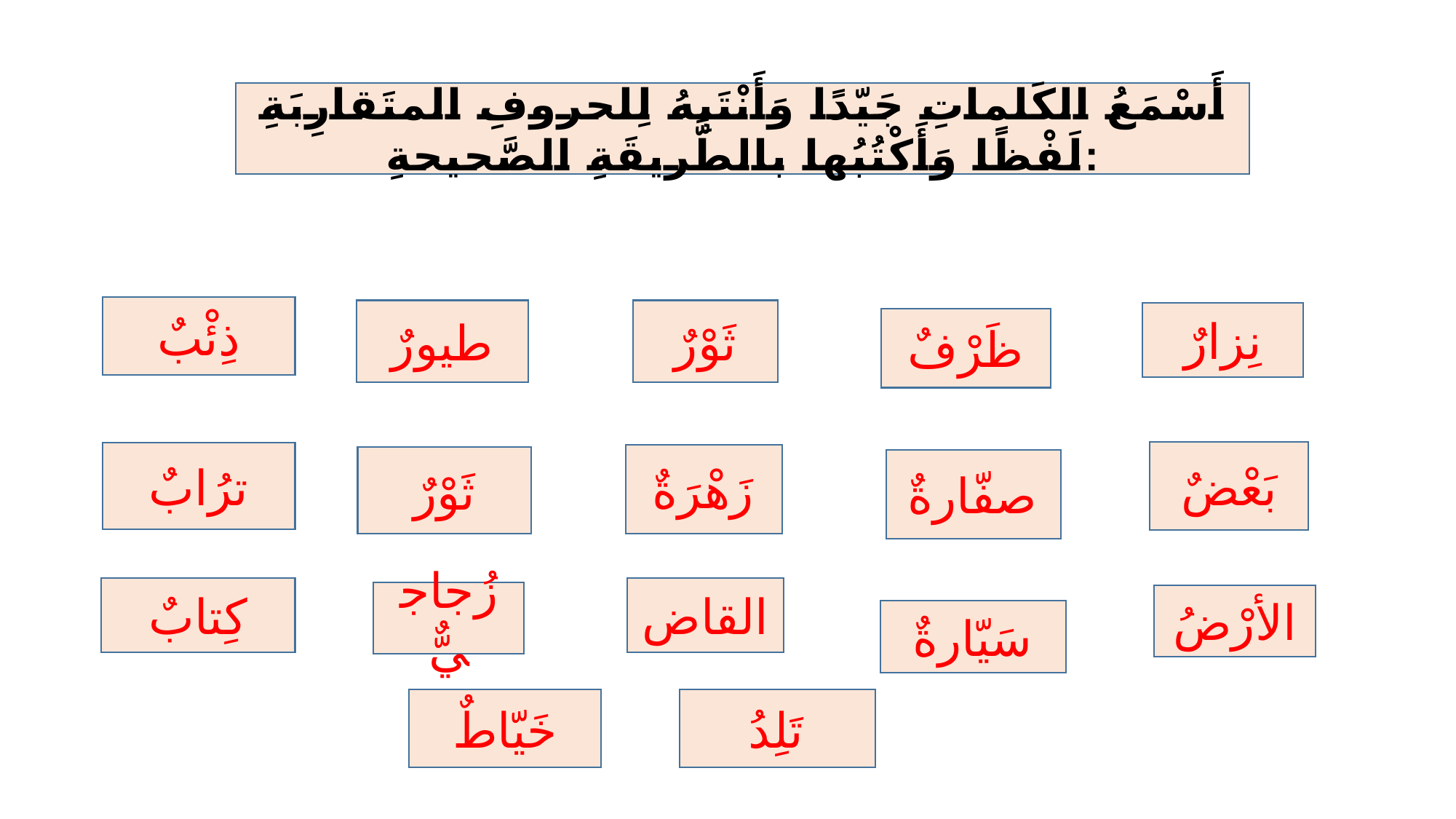

أَسْمَعُ الكَلماتِ جَيّدًا وَأَنْتَبِهُ لِلحروفِ المتَقارِبَةِ لَفْظًا وَأَكْتُبُها بالطَّريقَةِ الصَّحيحةِ:
ذِئْبٌ
ثَوْرٌ
طيورٌ
نِزارٌ
ظَرْفٌ
بَعْضٌ
ترُابٌ
زَهْرَةٌ
ثَوْرٌ
صفّارةٌ
كِتابٌ
القاض
زُجاجيٌّ
الأرْضُ
سَيّارةٌ
خَيّاطٌ
تَلِدُ